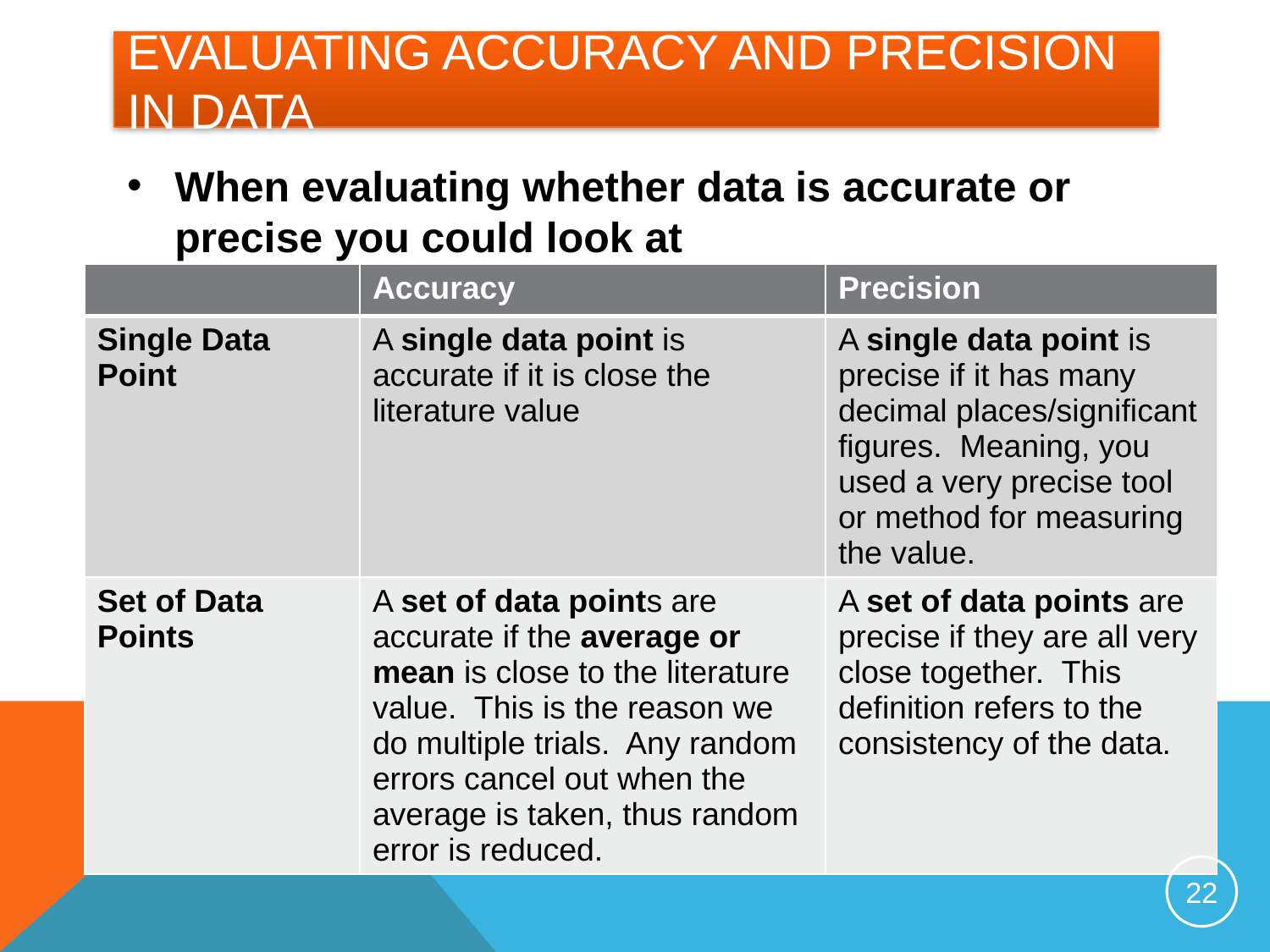

# Evaluating accuracy and precision in data
When evaluating whether data is accurate or precise you could look at
|  | Accuracy | Precision |
| --- | --- | --- |
| Single Data Point | A single data point is accurate if it is close the literature value | A single data point is precise if it has many decimal places/significant figures. Meaning, you used a very precise tool or method for measuring the value. |
| Set of Data Points | A set of data points are accurate if the average or mean is close to the literature value. This is the reason we do multiple trials. Any random errors cancel out when the average is taken, thus random error is reduced. | A set of data points are precise if they are all very close together. This definition refers to the consistency of the data. |
22